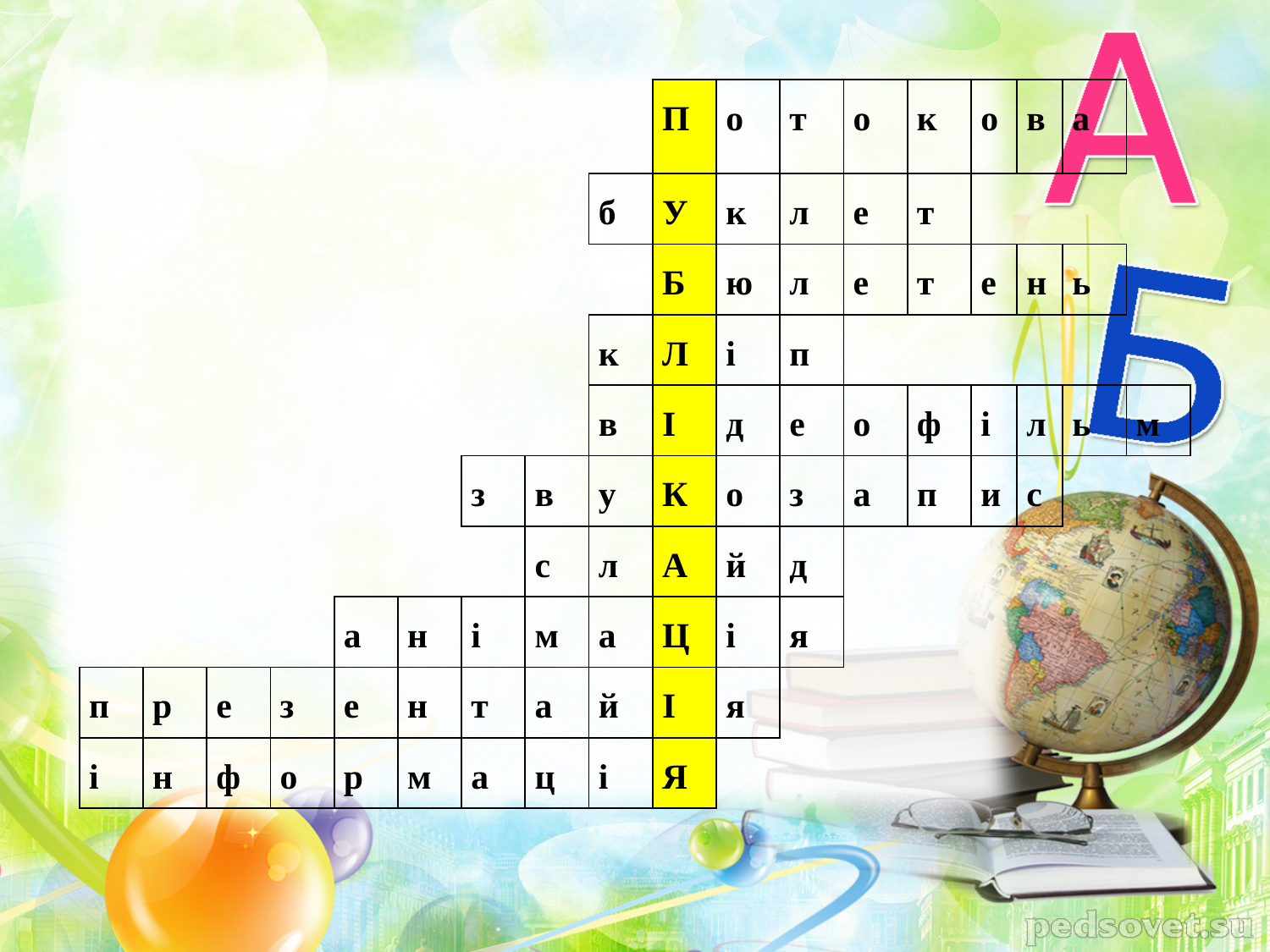

|  |  |  |  |  |  |  |  |  | П | о | т | о | к | о | в | а |  |
| --- | --- | --- | --- | --- | --- | --- | --- | --- | --- | --- | --- | --- | --- | --- | --- | --- | --- |
|  |  |  |  |  |  |  |  | б | У | к | л | е | т |  |  |  |  |
|  |  |  |  |  |  |  |  |  | Б | ю | л | е | т | е | н | ь |  |
|  |  |  |  |  |  |  |  | к | Л | і | п |  |  |  |  |  |  |
|  |  |  |  |  |  |  |  | в | І | д | е | о | ф | і | л | ь | м |
|  |  |  |  |  |  | з | в | у | К | о | з | а | п | и | с |  |  |
|  |  |  |  |  |  |  | с | л | А | й | д |  |  |  |  |  |  |
|  |  |  |  | а | н | і | м | а | Ц | і | я |  |  |  |  |  |  |
| п | р | е | з | е | н | т | а | й | І | я |  |  |  |  |  |  |  |
| і | н | ф | о | р | м | а | ц | і | Я |  |  |  |  |  |  |  |  |